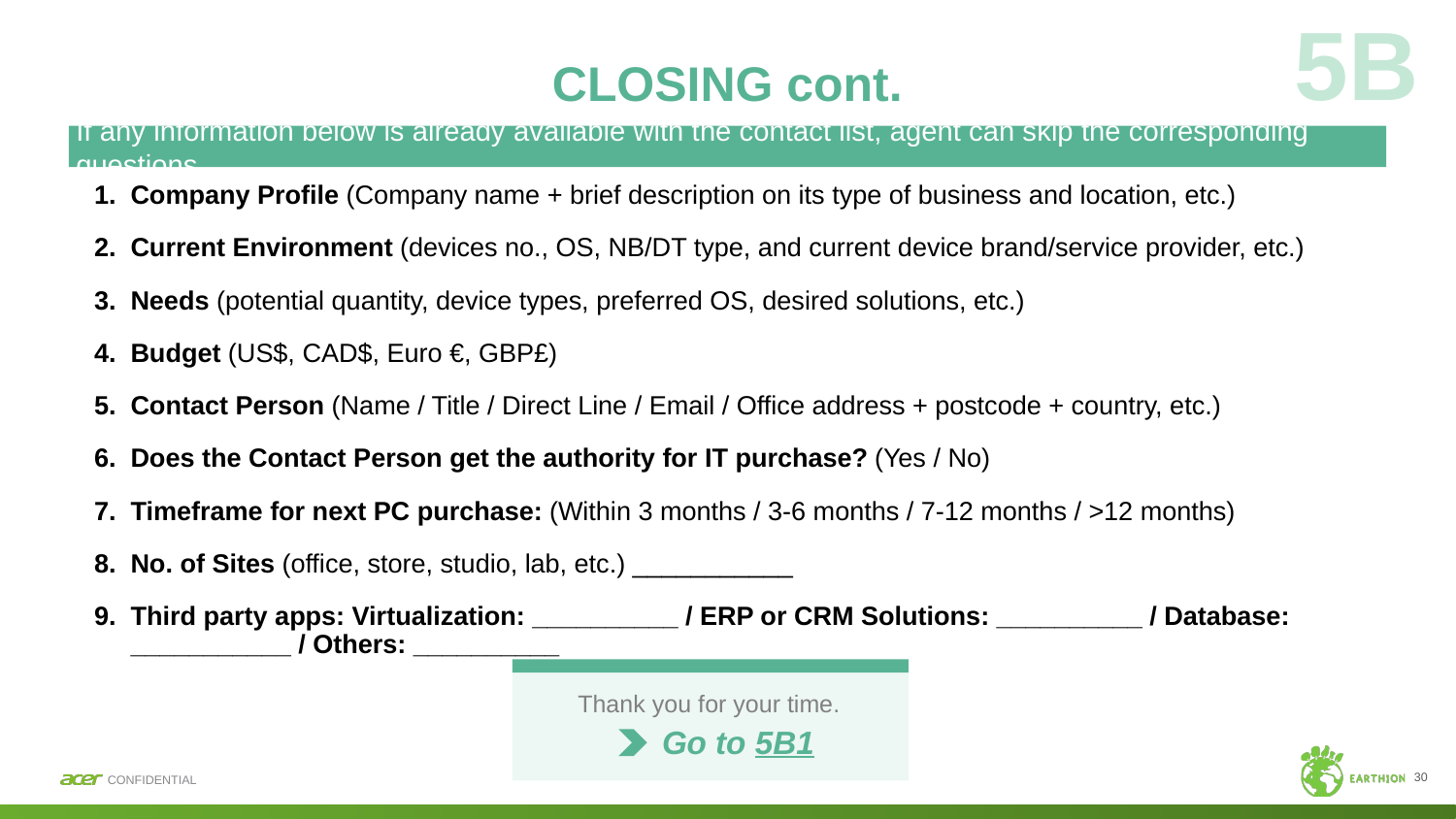

5B
# CLOSING cont.
If any information below is already available with the contact list, agent can skip the corresponding questions.
Company Profile (Company name + brief description on its type of business and location, etc.)
Current Environment (devices no., OS, NB/DT type, and current device brand/service provider, etc.)
Needs (potential quantity, device types, preferred OS, desired solutions, etc.)
Budget (US$, CAD$, Euro €, GBP£)
Contact Person (Name / Title / Direct Line / Email / Office address + postcode + country, etc.)
Does the Contact Person get the authority for IT purchase? (Yes / No)
Timeframe for next PC purchase: (Within 3 months / 3-6 months / 7-12 months / >12 months)
No. of Sites (office, store, studio, lab, etc.) ___________
Third party apps: Virtualization: __________ / ERP or CRM Solutions: __________ / Database: ___________ / Others: __________

Thank you for your time.

 Go to 5B1

30